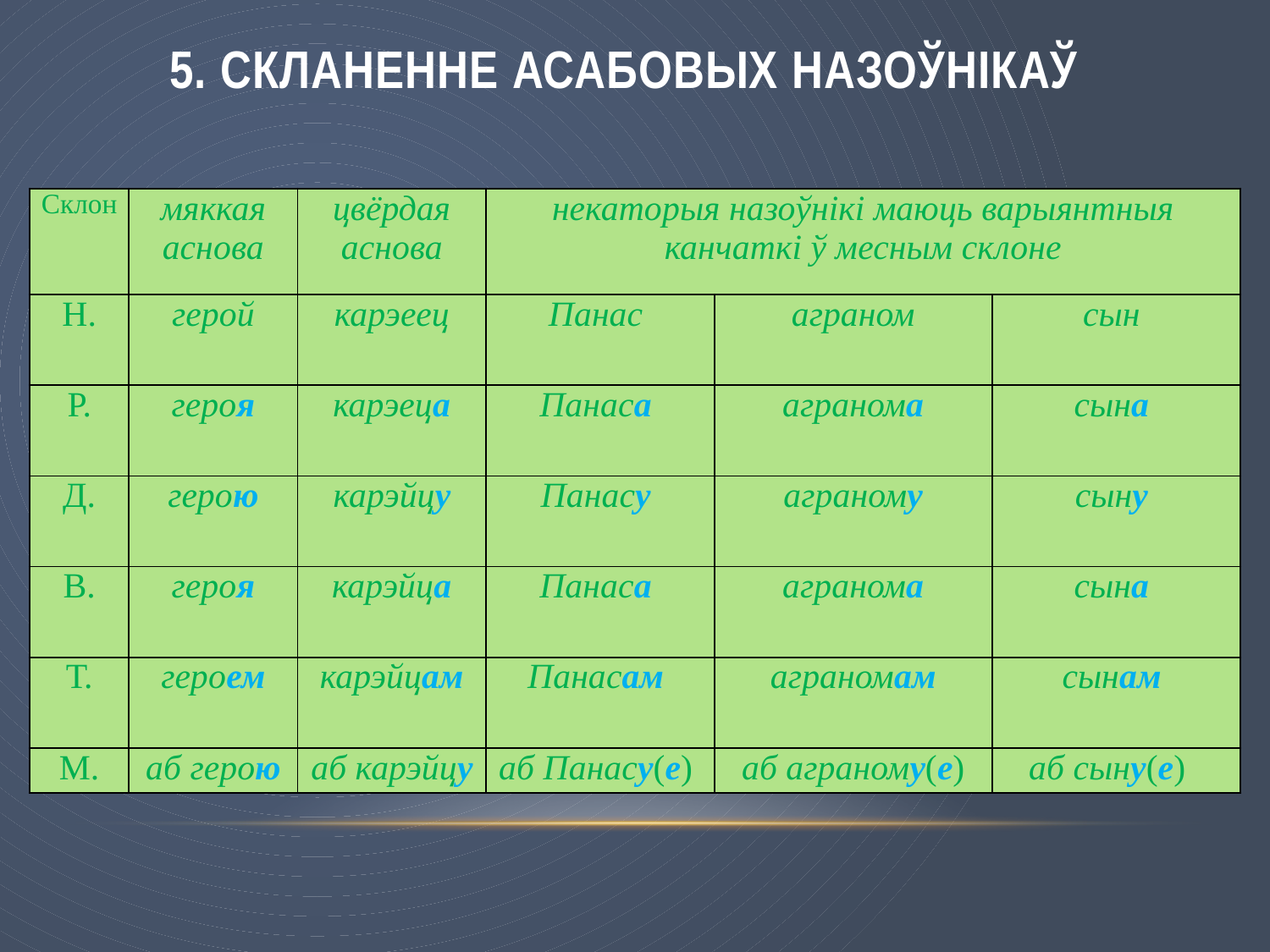

# 5. Скланенне асабовых назоўнікаў
| Склон | мяккая аснова | цвёрдая аснова | некаторыя назоўнікі маюць варыянтныя канчаткі ў месным склоне |  |  |
| --- | --- | --- | --- | --- | --- |
| Н. | герой | карэеец | Панас | аграном | сын |
| Р. | героя | карэеца | Панаса | агранома | сына |
| Д. | герою | карэйцу | Панасу | аграному | сыну |
| В. | героя | карэйца | Панаса | агранома | сына |
| Т. | героем | карэйцам | Панасам | аграномам | сынам |
| М. | аб герою | аб карэйцу | аб Панасу(е) | аб аграному(е) | аб сыну(е) |